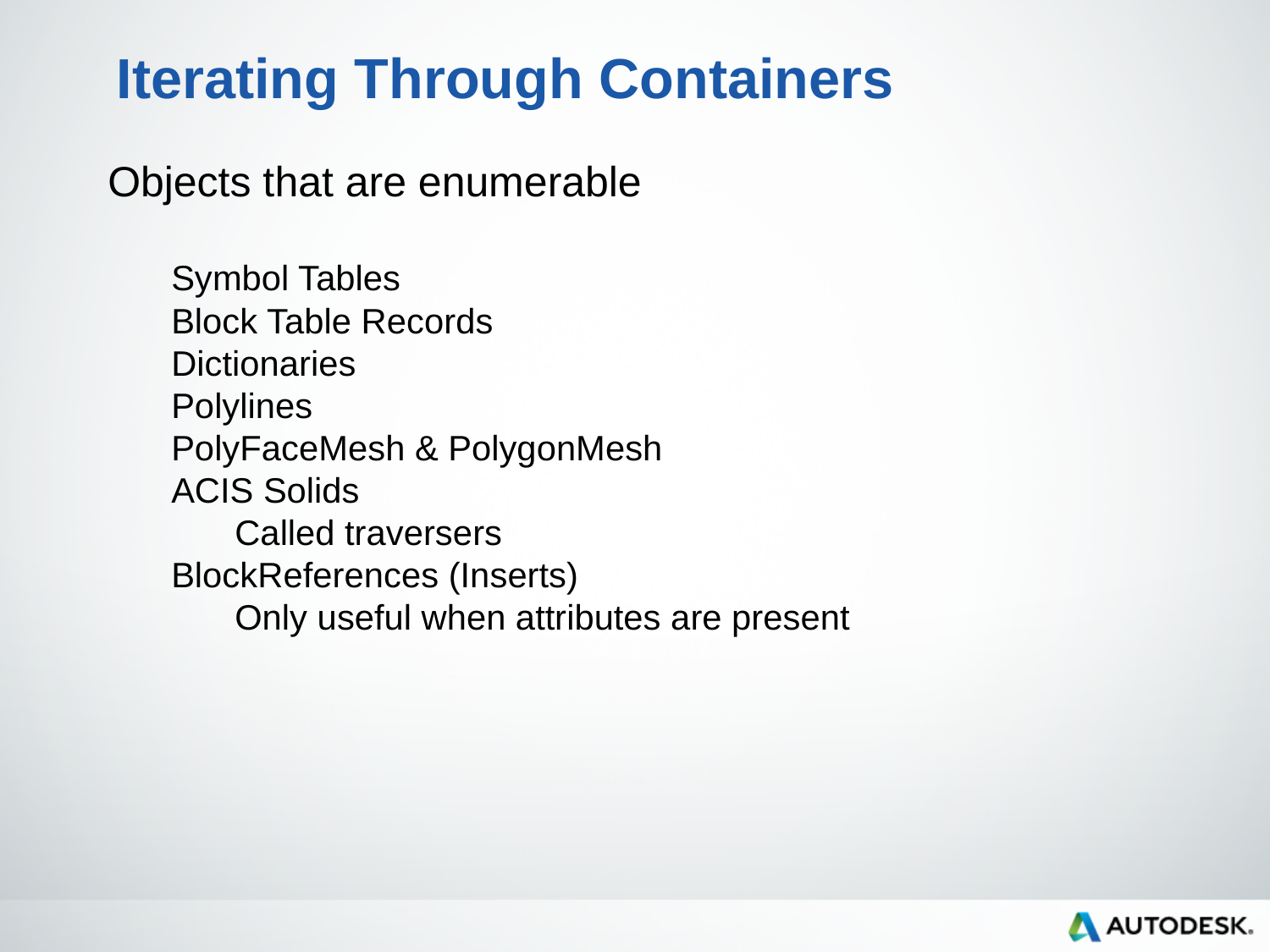

Iterating Through Containers
Objects that are enumerable

Symbol Tables
Block Table Records
Dictionaries
Polylines
PolyFaceMesh & PolygonMesh
ACIS Solids
Called traversers
BlockReferences (Inserts)
Only useful when attributes are present